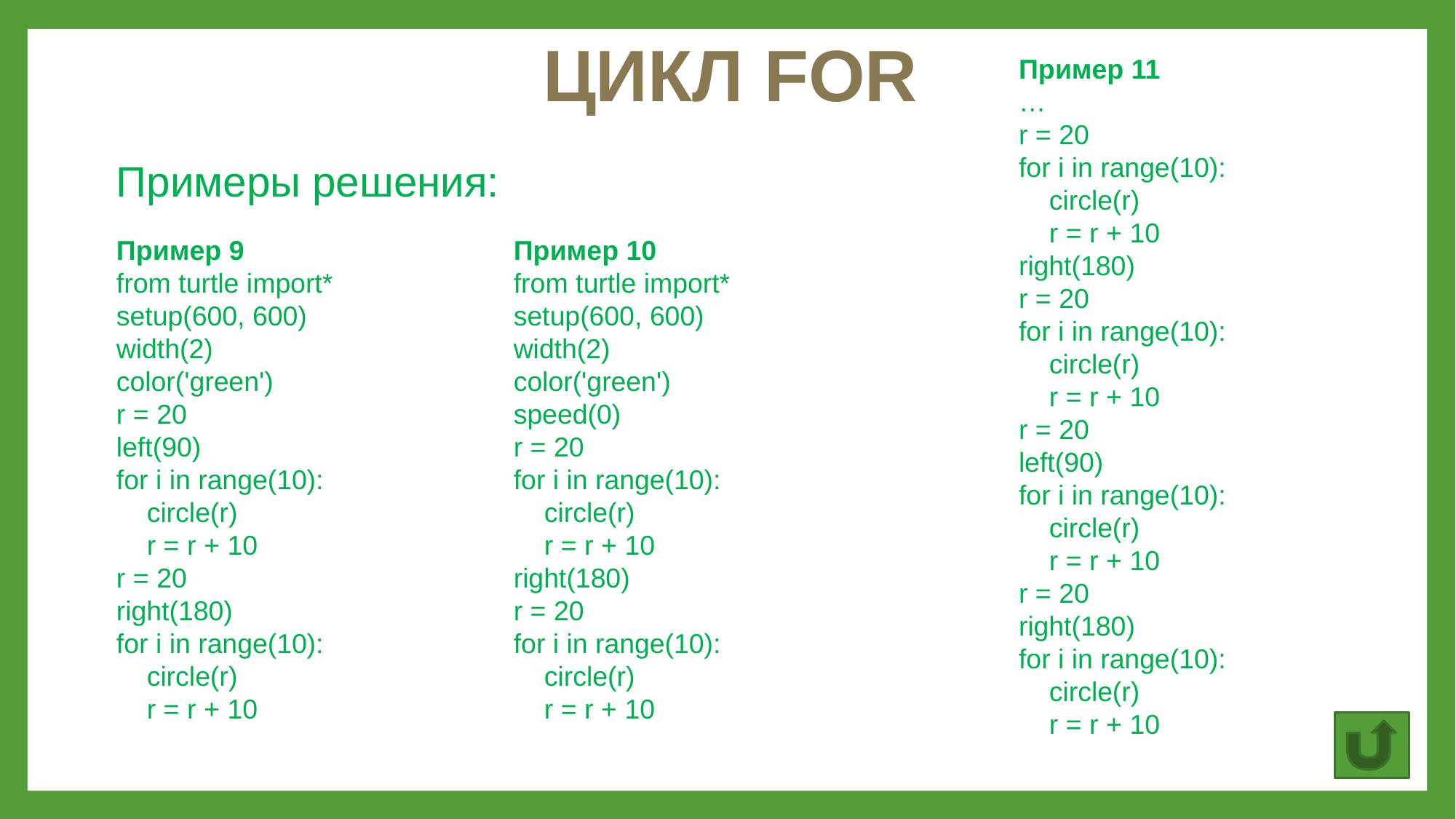

# ЦИКЛ FOR
Пример 11
…
r = 20
for i in range(10):
    circle(r)
    r = r + 10
right(180)
r = 20
for i in range(10):
    circle(r)
    r = r + 10
r = 20
left(90)
for i in range(10):
    circle(r)
    r = r + 10
r = 20
right(180)
for i in range(10):
    circle(r)
    r = r + 10
Примеры решения:

Пример 10
from turtle import*
setup(600, 600)
width(2)
color('green')
speed(0)
r = 20
for i in range(10):
    circle(r)
    r = r + 10
right(180)
r = 20
for i in range(10):
    circle(r)
    r = r + 10
Пример 9
from turtle import*
setup(600, 600)
width(2)
color('green')
r = 20
left(90)
for i in range(10):
    circle(r)
    r = r + 10
r = 20
right(180)
for i in range(10):
    circle(r)
    r = r + 10